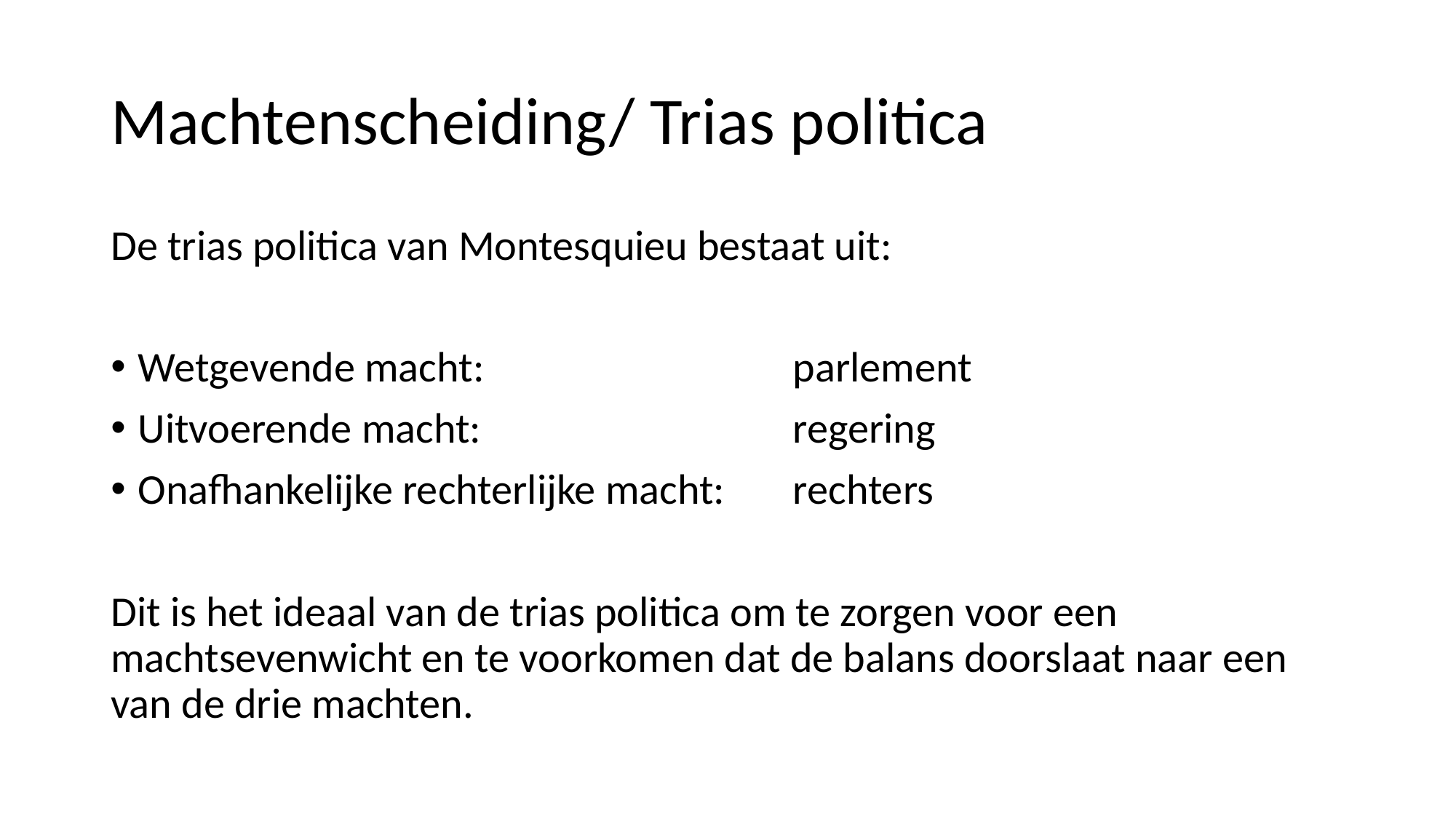

# Machtenscheiding/ Trias politica
De trias politica van Montesquieu bestaat uit:

Wetgevende macht: 			parlement
Uitvoerende macht: 			regering
Onafhankelijke rechterlijke macht: 	rechters

Dit is het ideaal van de trias politica om te zorgen voor een machtsevenwicht en te voorkomen dat de balans doorslaat naar een van de drie machten.